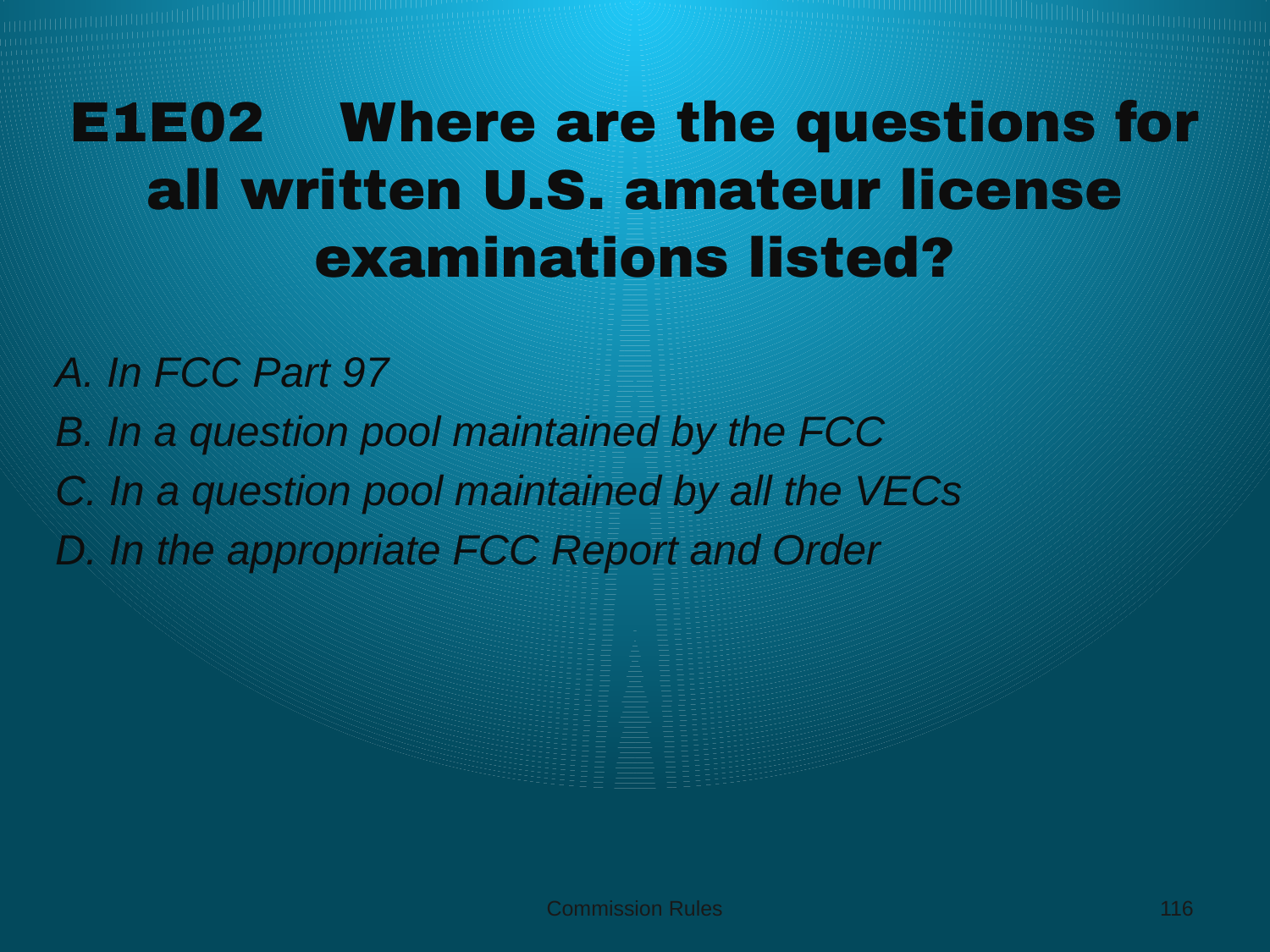

# E1E02    Where are the questions for all written U.S. amateur license examinations listed?
A. In FCC Part 97
B. In a question pool maintained by the FCC
C. In a question pool maintained by all the VECs
D. In the appropriate FCC Report and Order
Commission Rules
116